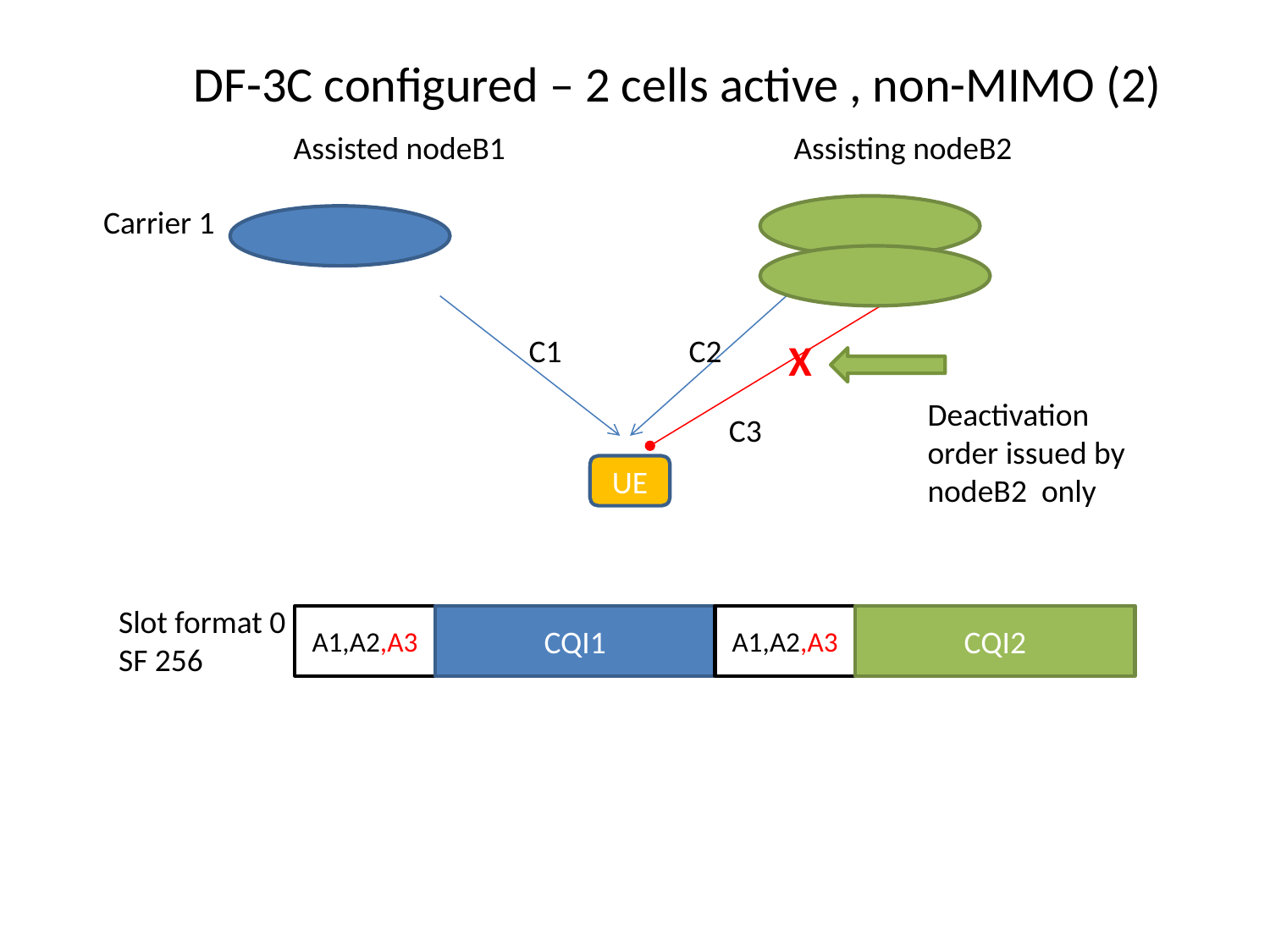

DF-3C configured – 2 cells active , non-MIMO (2)
Assisted nodeB1
Assisting nodeB2
Carrier 1

C1
C2
X
Deactivation order issued by nodeB2  only
C3
UE
Slot format 0
SF 256

A1,A2,A3
CQI1
A1,A2,A3
CQI2